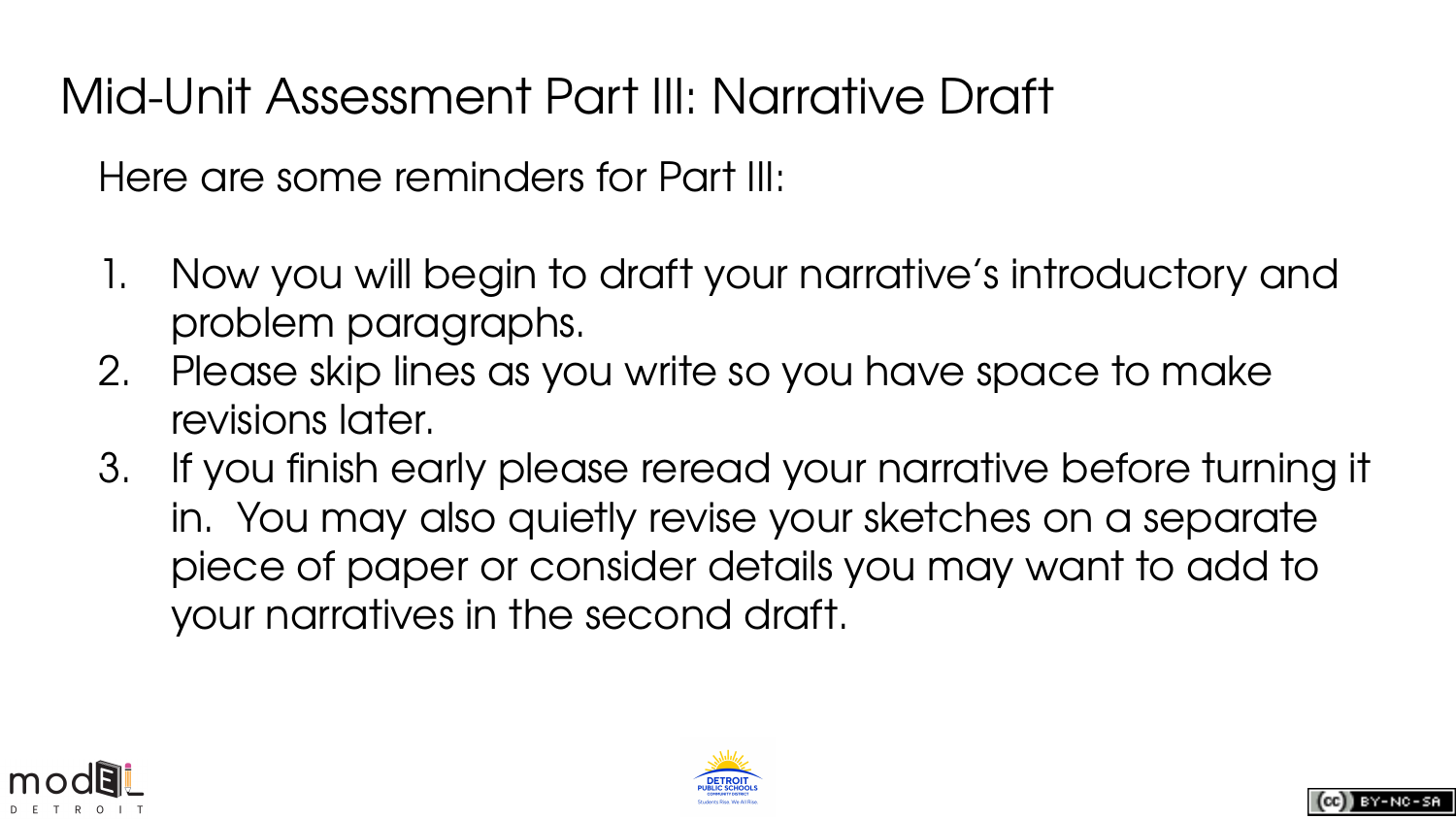

# Mid-Unit Assessment Part III: Narrative Draft
Here are some reminders for Part III:

Now you will begin to draft your narrative’s introductory and problem paragraphs.
Please skip lines as you write so you have space to make revisions later.
If you finish early please reread your narrative before turning it in.  You may also quietly revise your sketches on a separate piece of paper or consider details you may want to add to your narratives in the second draft.